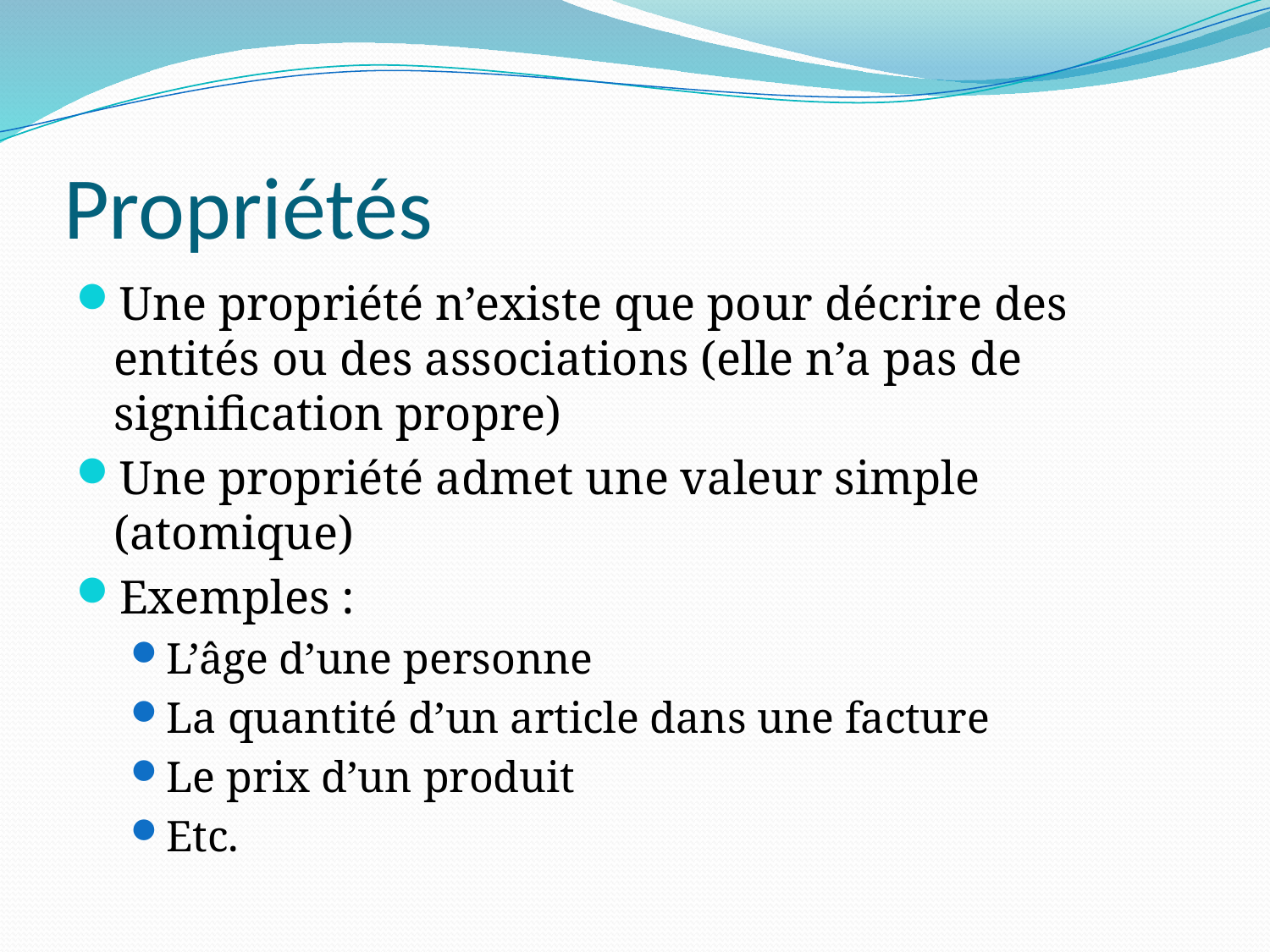

# Propriétés
Une propriété n’existe que pour décrire des entités ou des associations (elle n’a pas de signification propre)
Une propriété admet une valeur simple (atomique)
Exemples :
L’âge d’une personne
La quantité d’un article dans une facture
Le prix d’un produit
Etc.